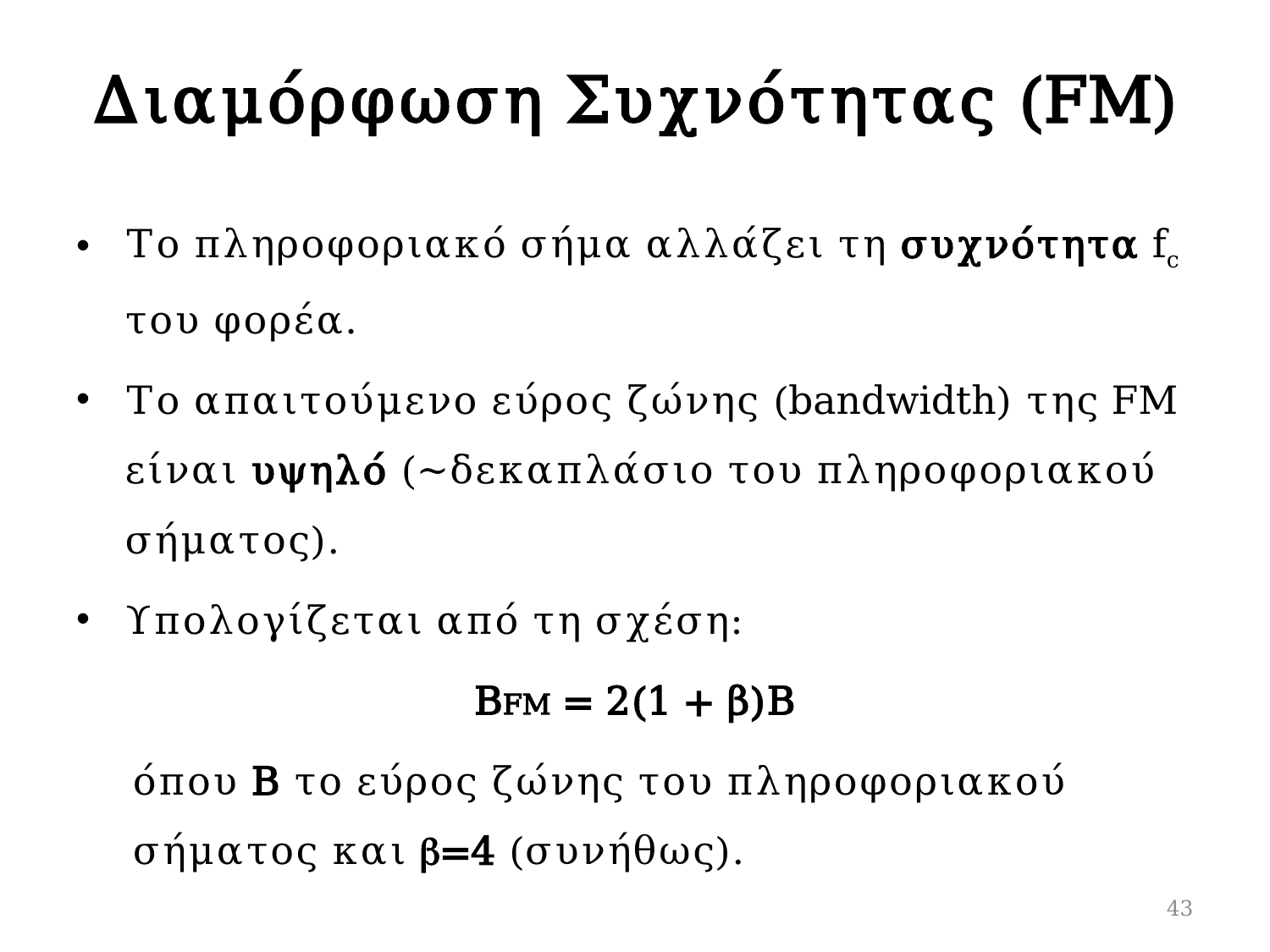

# Διαμόρφωση Συχνότητας (FM)
Το πληροφοριακό σήμα αλλάζει τη συχνότητα fc του φορέα.
Το απαιτούμενο εύρος ζώνης (bandwidth) της FM είναι υψηλό (~δεκαπλάσιο του πληροφοριακού σήματος).
Υπολογίζεται από τη σχέση:
BFM = 2(1 + β)B
όπου Β το εύρος ζώνης του πληροφοριακού σήματος και β=4 (συνήθως).
43